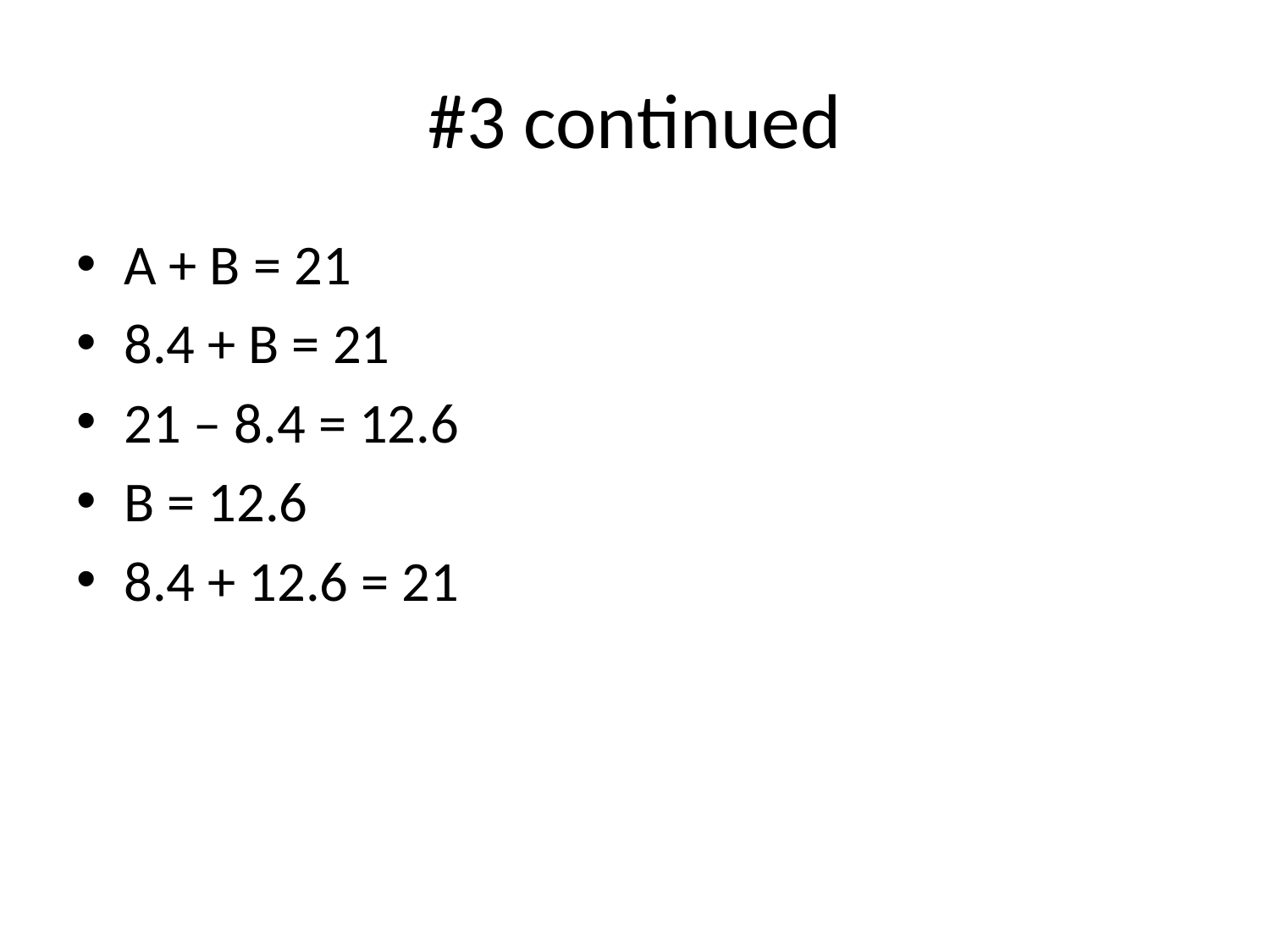

# #3 continued
A + B = 21
8.4 + B = 21
21 – 8.4 = 12.6
B = 12.6
8.4 + 12.6 = 21